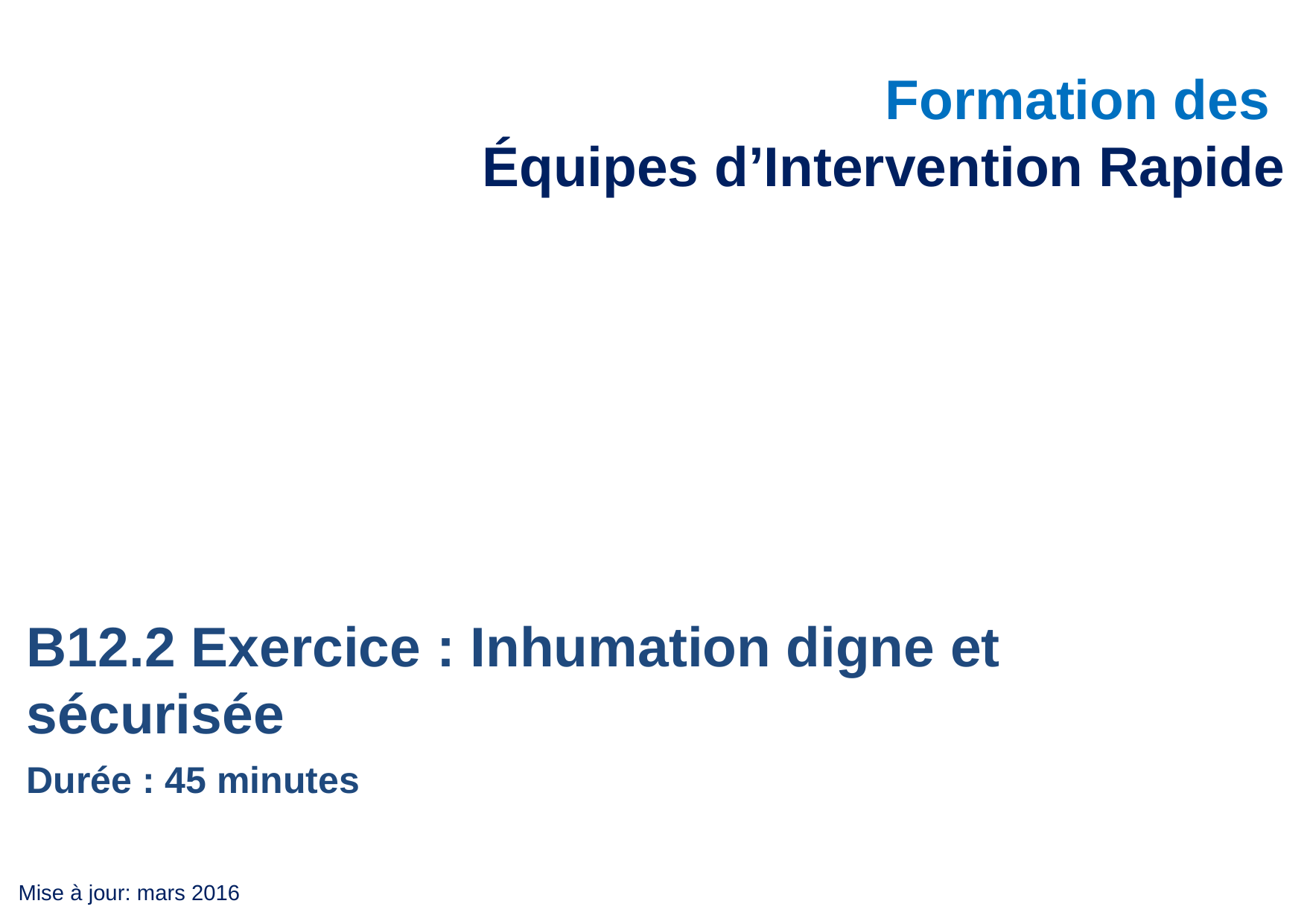

Formation des
Équipes d’Intervention Rapide
Formation GO
B12.2 Exercice : Inhumation digne et sécurisée
Durée : 45 minutes
Mise à jour: mars 2016